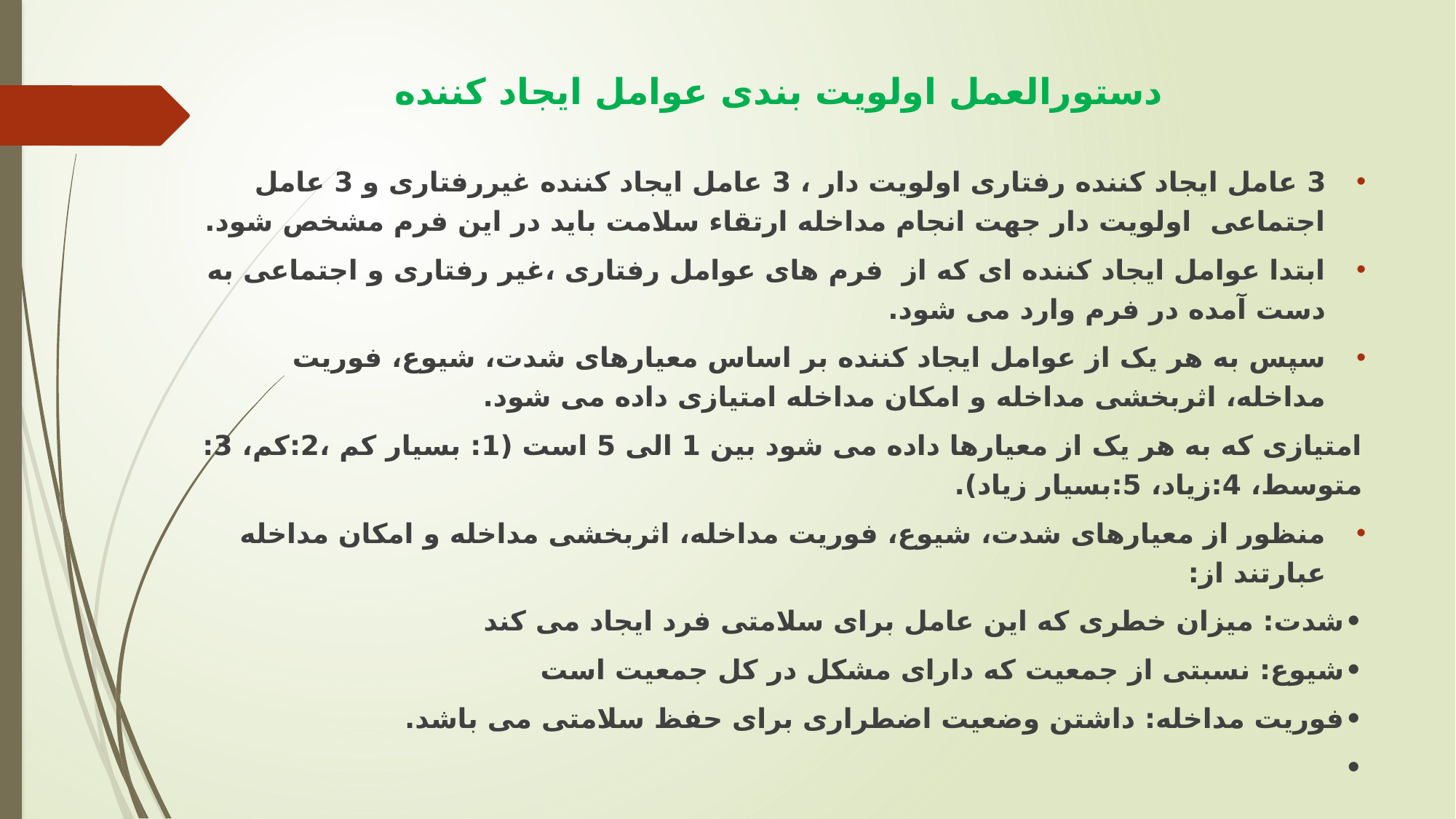

دستورالعمل اولویت بندی عوامل ایجاد کننده

3 عامل ایجاد کننده رفتاری اولویت دار ، 3 عامل ایجاد کننده غیررفتاری و 3 عامل اجتماعی  اولویت دار جهت انجام مداخله ارتقاء سلامت باید در این فرم مشخص شود.
	ابتدا عوامل ایجاد کننده ای که از  فرم های عوامل رفتاری ،غیر رفتاری و اجتماعی به دست آمده در فرم وارد می شود.
سپس به هر یک از عوامل ایجاد کننده بر اساس معیارهای شدت، شیوع، فوریت مداخله، اثربخشی مداخله و امکان مداخله امتیازی داده می شود.
امتیازی که به هر یک از معیارها داده می شود بین 1 الی 5 است (1: بسیار کم ،2:کم، 3: متوسط، 4:زیاد، 5:بسیار زیاد).
منظور از معیارهای شدت، شیوع، فوریت مداخله، اثربخشی مداخله و امکان مداخله عبارتند از:
•	شدت: میزان خطری که این عامل برای سلامتی فرد ایجاد می کند
•	شیوع: نسبتی از جمعیت که دارای مشکل در کل جمعیت است
•	فوریت مداخله: داشتن وضعیت اضطراری برای حفظ سلامتی می باشد.
•